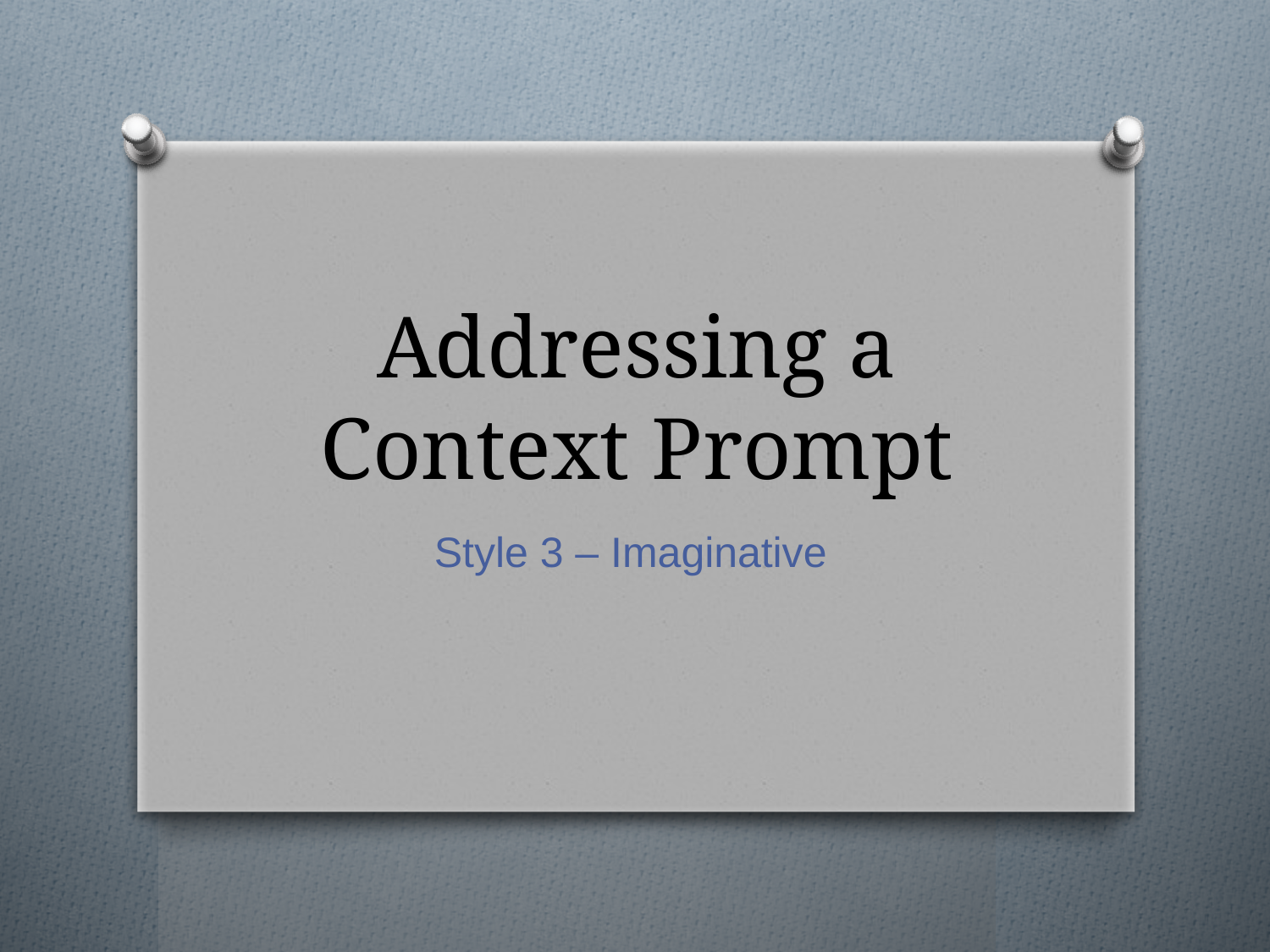

# Addressing a Context Prompt
Style 3 – Imaginative